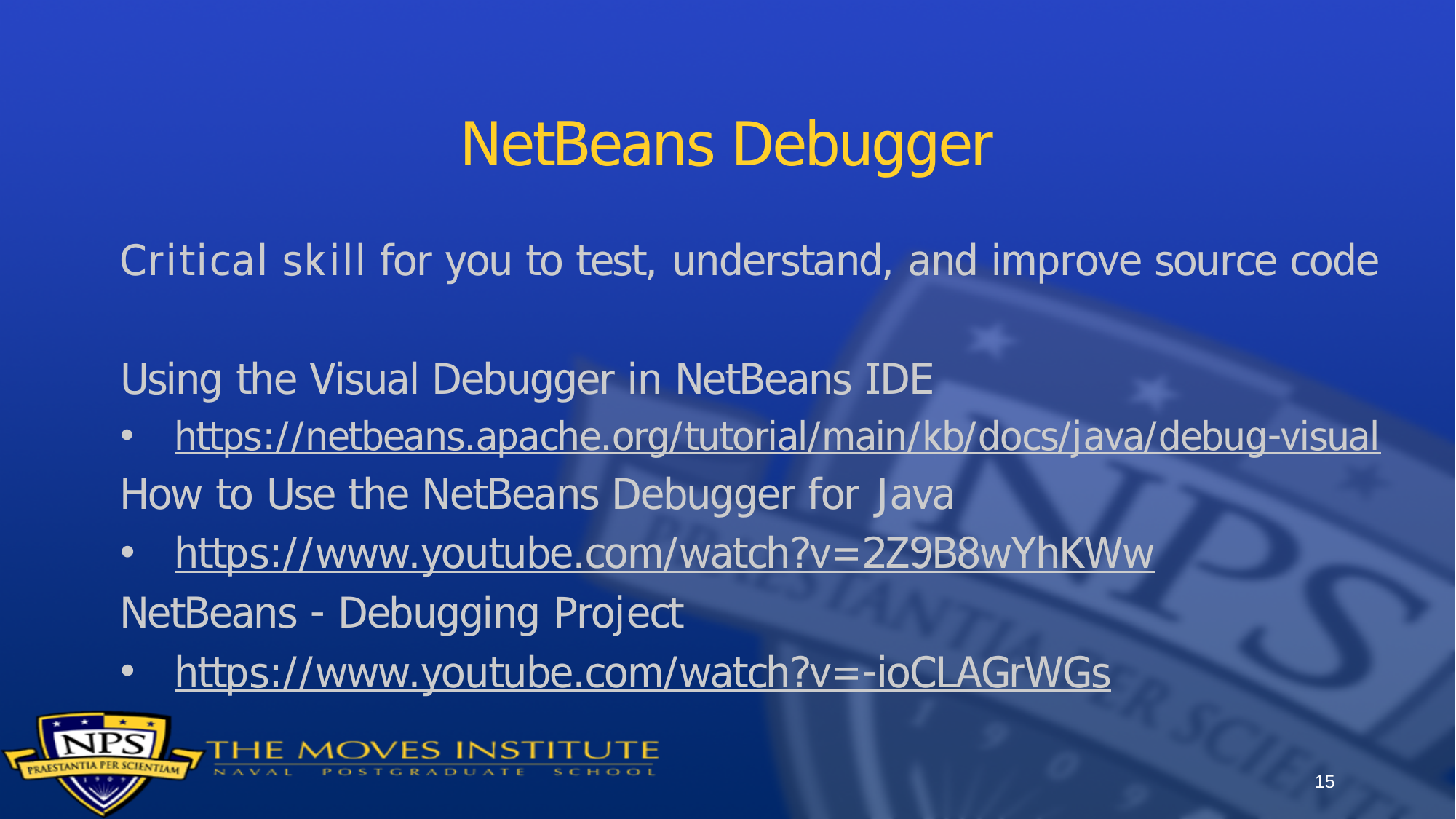

# NetBeans Debugger
Critical skill for you to test, understand, and improve source code

Using the Visual Debugger in NetBeans IDE
https://netbeans.apache.org/tutorial/main/kb/docs/java/debug-visual
How to Use the NetBeans Debugger for Java
https://www.youtube.com/watch?v=2Z9B8wYhKWw
NetBeans - Debugging Project
https://www.youtube.com/watch?v=-ioCLAGrWGs
15